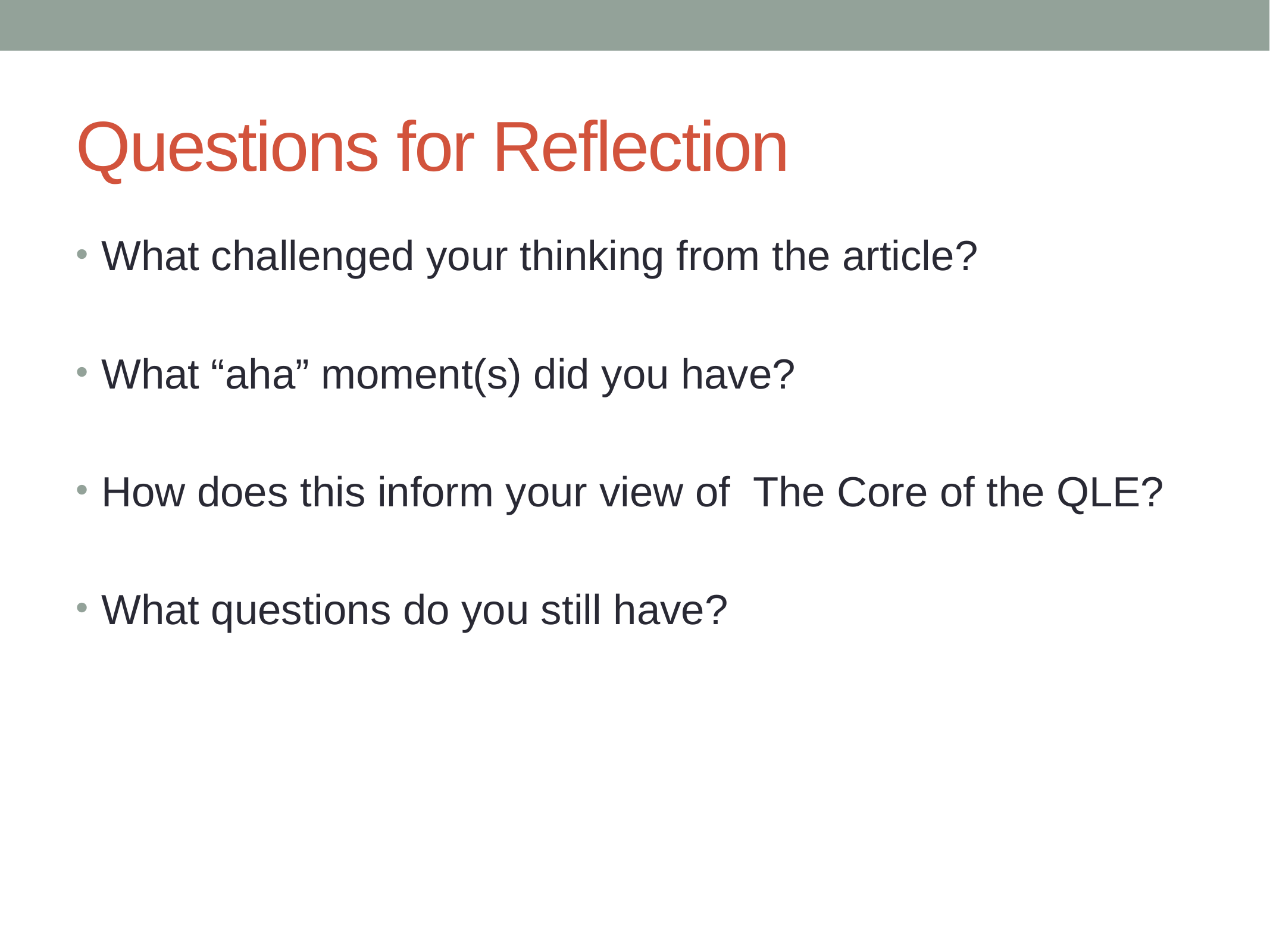

# Questions for Reflection
What challenged your thinking from the article?

What “aha” moment(s) did you have?

How does this inform your view of  The Core of the QLE?

What questions do you still have?